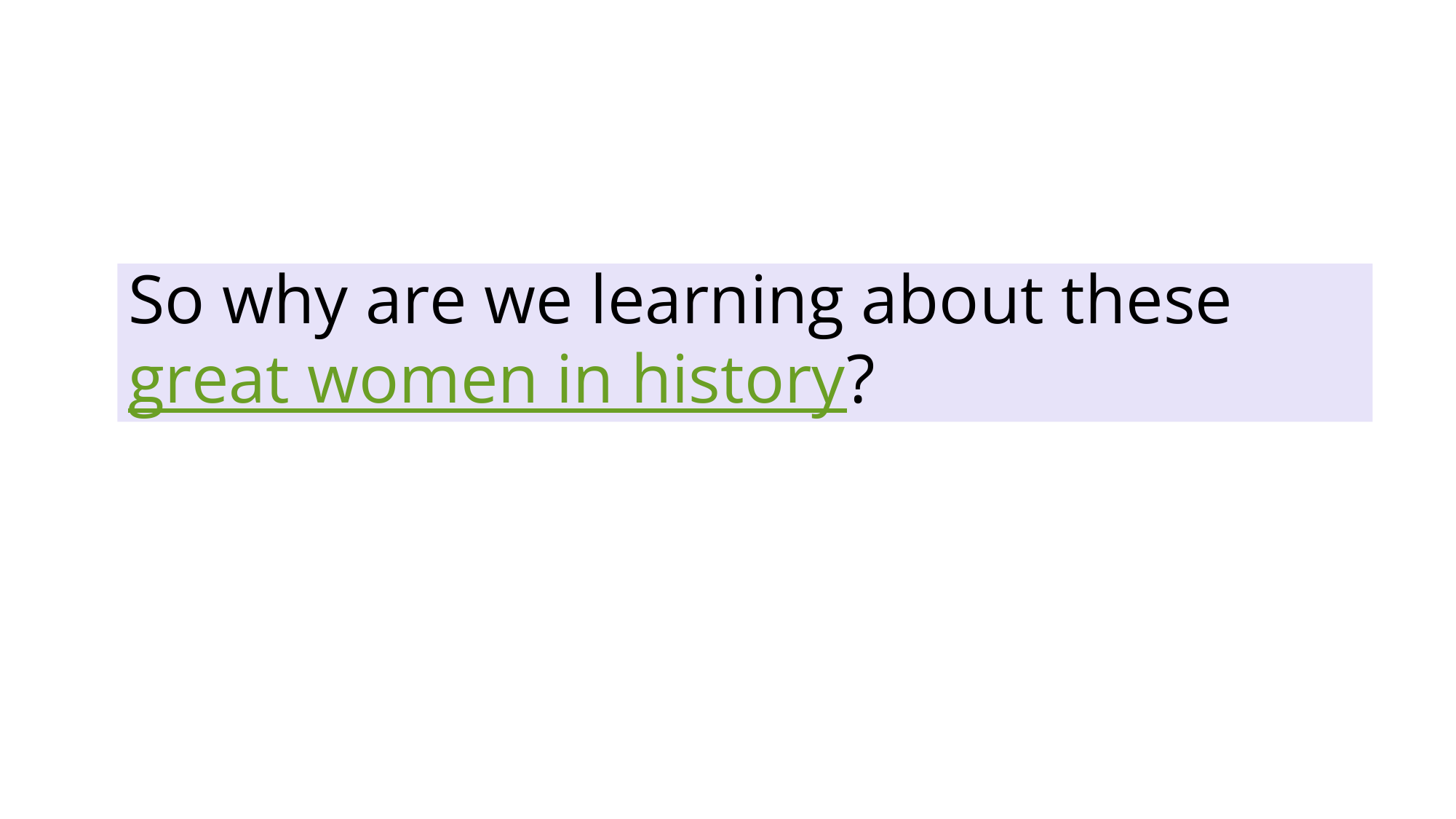

# So why are we learning about these great women in history?